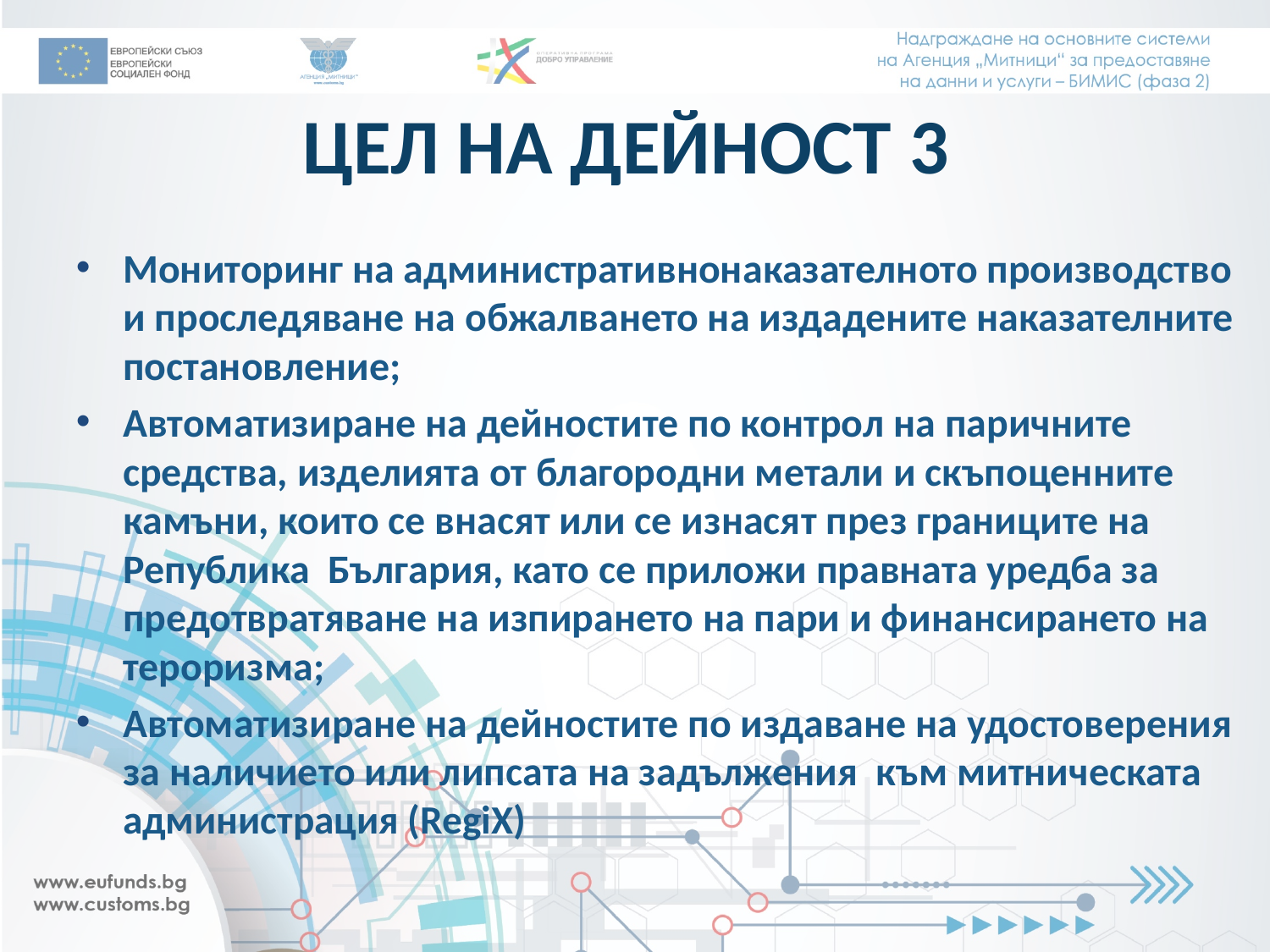

# ЦЕЛ НА ДЕЙНОСТ 3
Мониторинг на административнонаказателното производство и проследяване на обжалването на издадените наказателните постановление;
Автоматизиране на дейностите по контрол на паричните средства, изделията от благородни метали и скъпоценните камъни, които се внасят или се изнасят през границите на Република  България, като се приложи правната уредба за предотвратяване на изпирането на пари и финансирането на тероризма;
Автоматизиране на дейностите по издаване на удостоверения за наличието или липсата на задължения  към митническата администрация (RegiX)